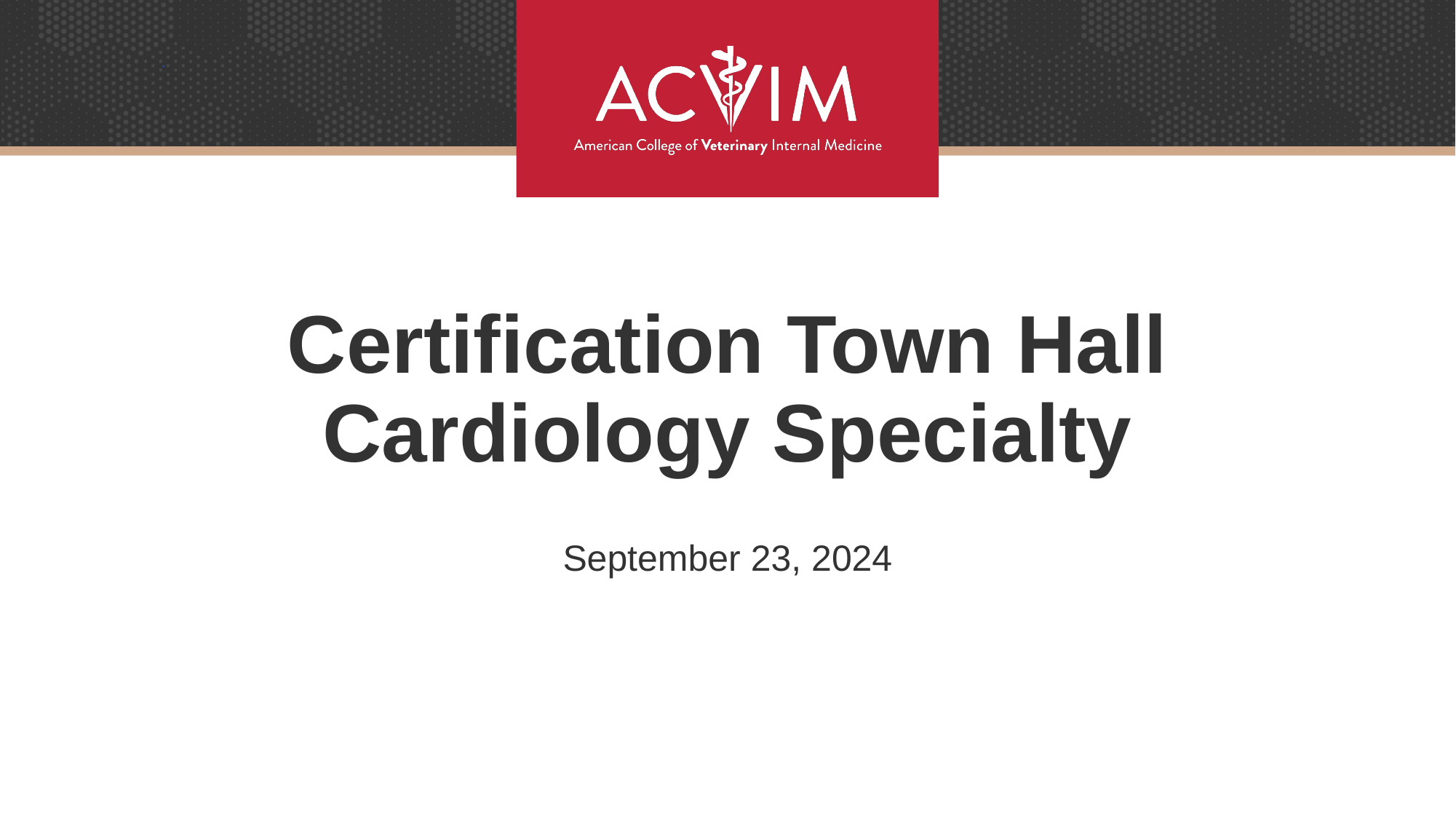

# Certification Town Hall Cardiology Specialty
September 23, 2024